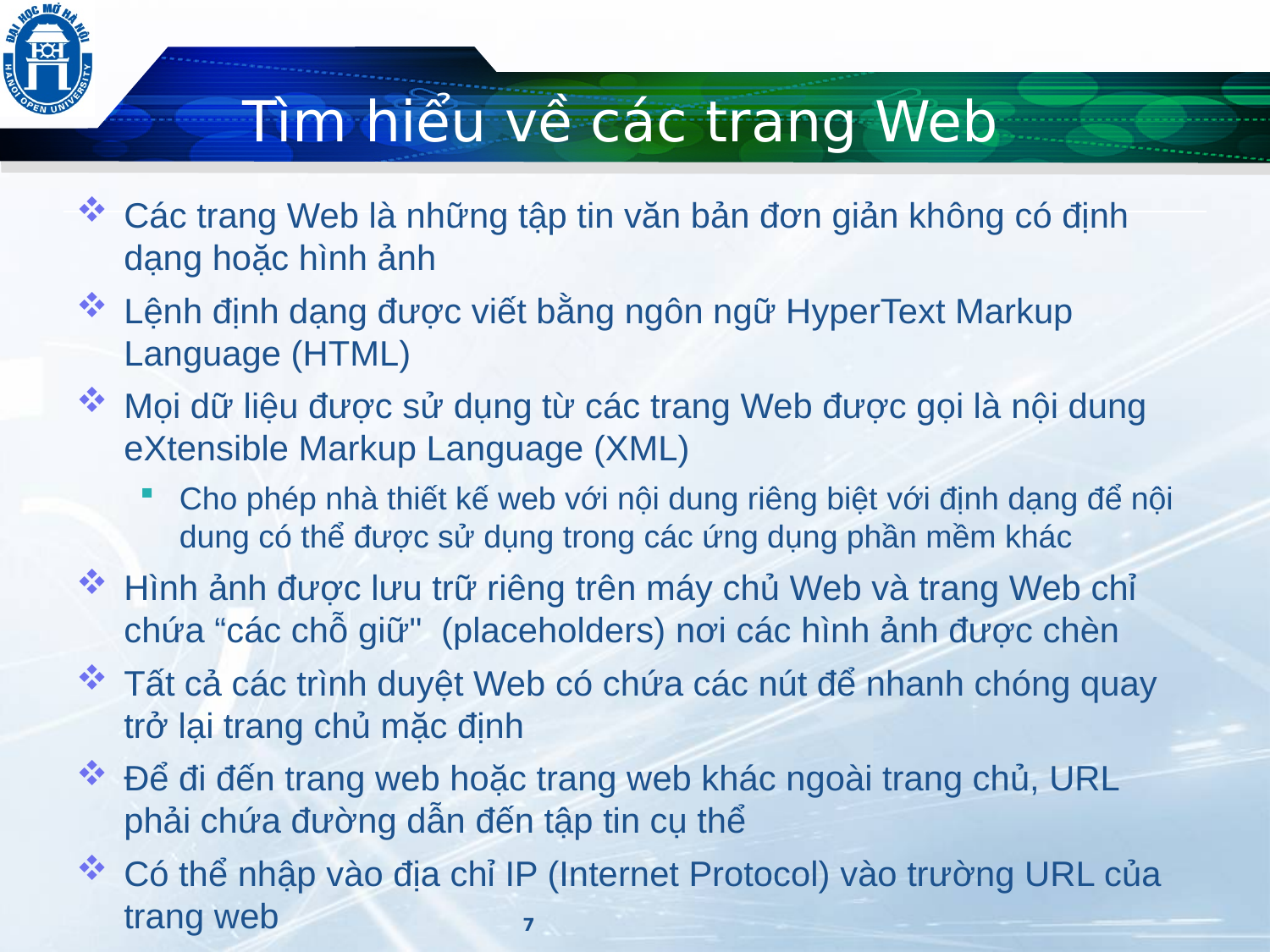

# Tìm hiểu về các trang Web
Các trang Web là những tập tin văn bản đơn giản không có định dạng hoặc hình ảnh
Lệnh định dạng được viết bằng ngôn ngữ HyperText Markup Language (HTML)
Mọi dữ liệu được sử dụng từ các trang Web được gọi là nội dung eXtensible Markup Language (XML)
Cho phép nhà thiết kế web với nội dung riêng biệt với định dạng để nội dung có thể được sử dụng trong các ứng dụng phần mềm khác
Hình ảnh được lưu trữ riêng trên máy chủ Web và trang Web chỉ chứa “các chỗ giữ"  (placeholders) nơi các hình ảnh được chèn
Tất cả các trình duyệt Web có chứa các nút để nhanh chóng quay trở lại trang chủ mặc định
Để đi đến trang web hoặc trang web khác ngoài trang chủ, URL phải chứa đường dẫn đến tập tin cụ thể
Có thể nhập vào địa chỉ IP (Internet Protocol) vào trường URL của trang web
7